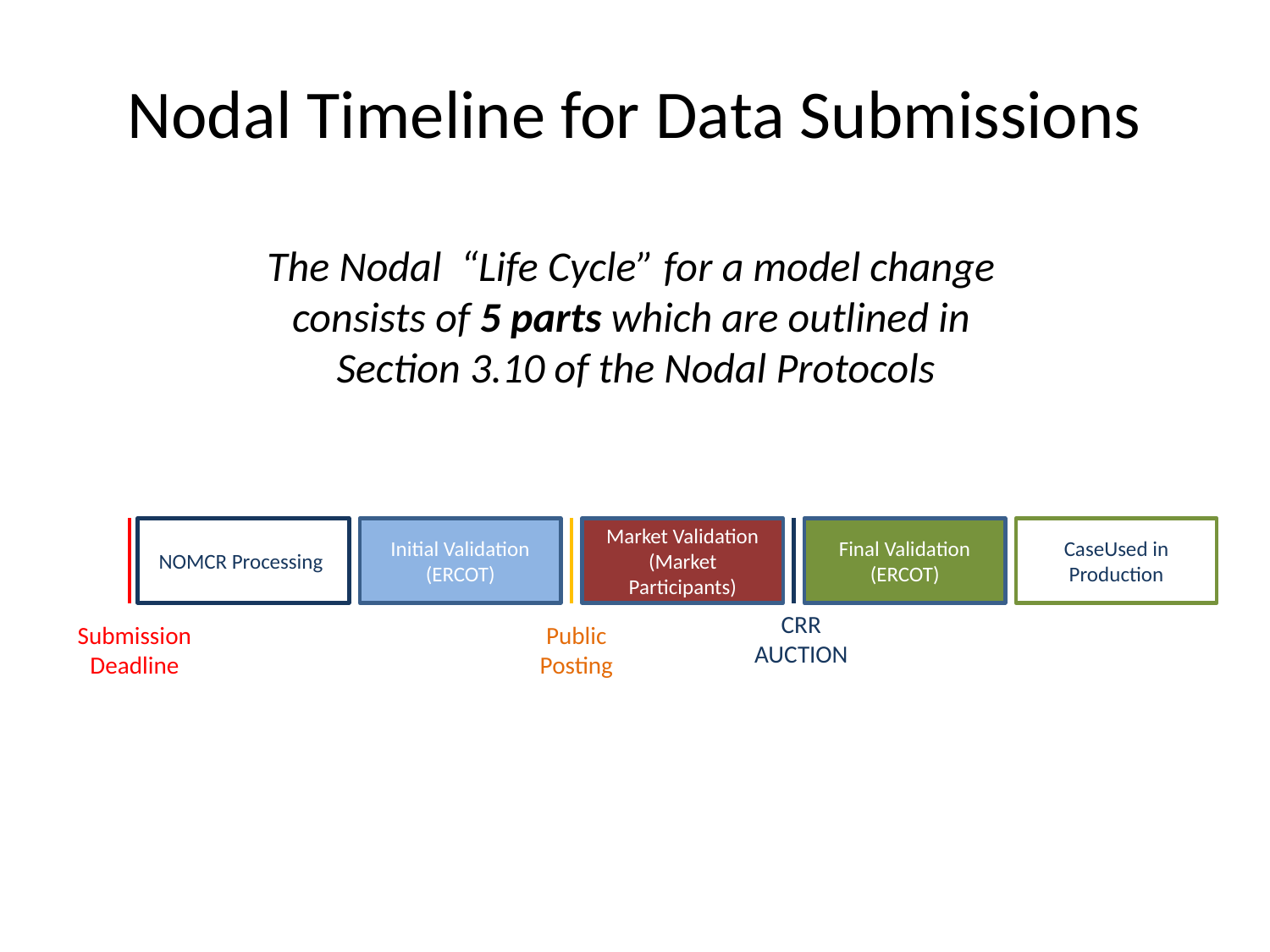

# Nodal Timeline for Data Submissions
The Nodal  “Life Cycle” for a model change
consists of 5 parts which are outlined in
Section 3.10 of the Nodal Protocols
NOMCR Processing
Initial Validation (ERCOT)
Market Validation (Market Participants)
Final Validation (ERCOT)
CaseUsed in Production
CRR
AUCTION
Submission
Deadline
Public
Posting